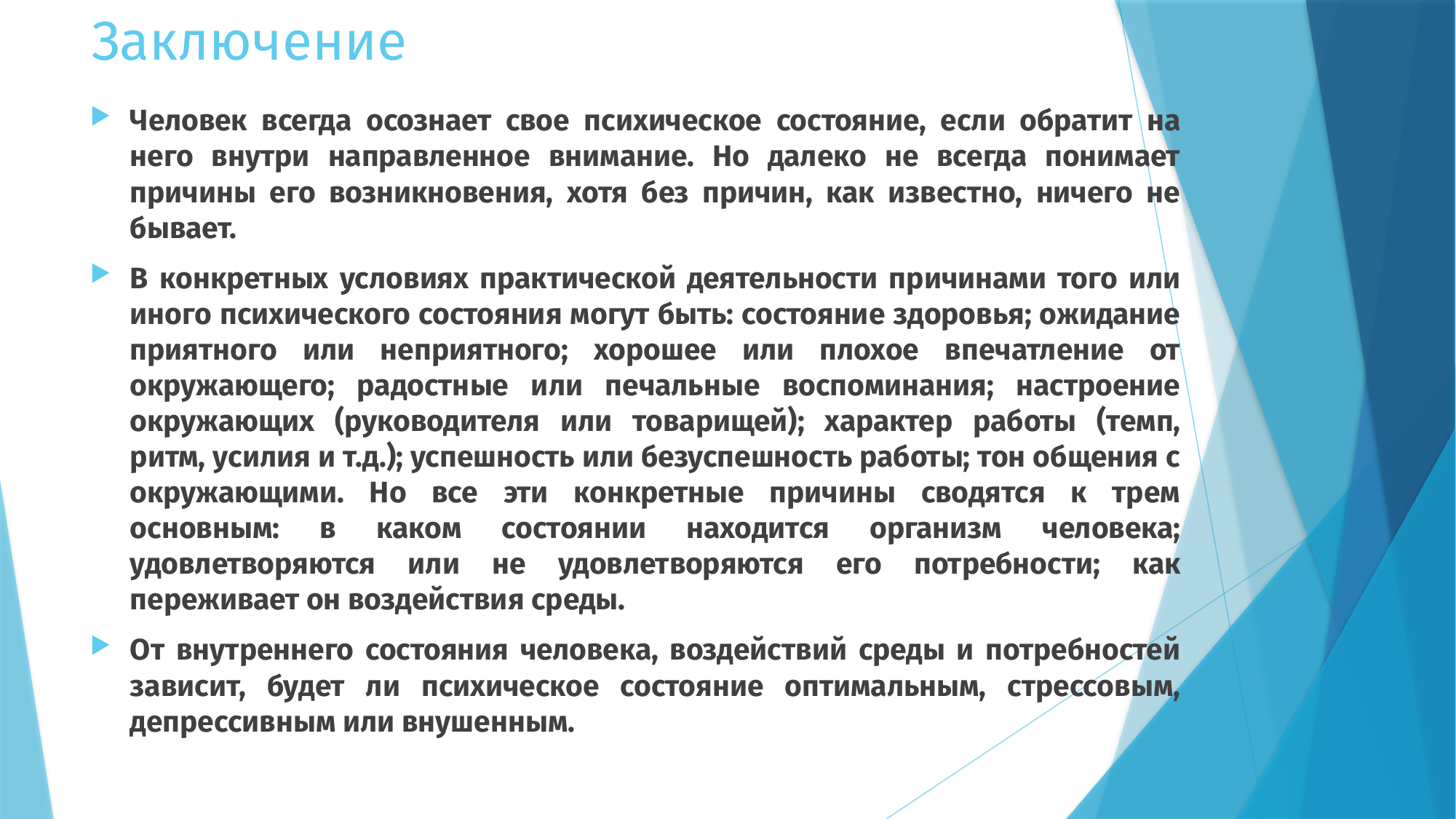

# Заключение
Человек всегда осознает свое психическое состояние, если обратит на него внутри направленное внимание. Но далеко не всегда понимает причины его возникновения, хотя без причин, как известно, ничего не бывает.
В конкретных условиях практической деятельности причинами того или иного психического состояния могут быть: состояние здоровья; ожидание приятного или неприятного; хорошее или плохое впечатление от окружающего; радостные или печальные воспоминания; настроение окружающих (руководителя или товарищей); характер работы (темп, ритм, усилия и т.д.); успешность или безуспешность работы; тон общения с окружающими. Но все эти конкретные причины сводятся к трем основным: в каком состоянии находится организм человека; удовлетворяются или не удовлетворяются его потребности; как переживает он воздействия среды.
От внутреннего состояния человека, воздействий среды и потребностей зависит, будет ли психическое состояние оптимальным, стрессовым, депрессивным или внушенным.